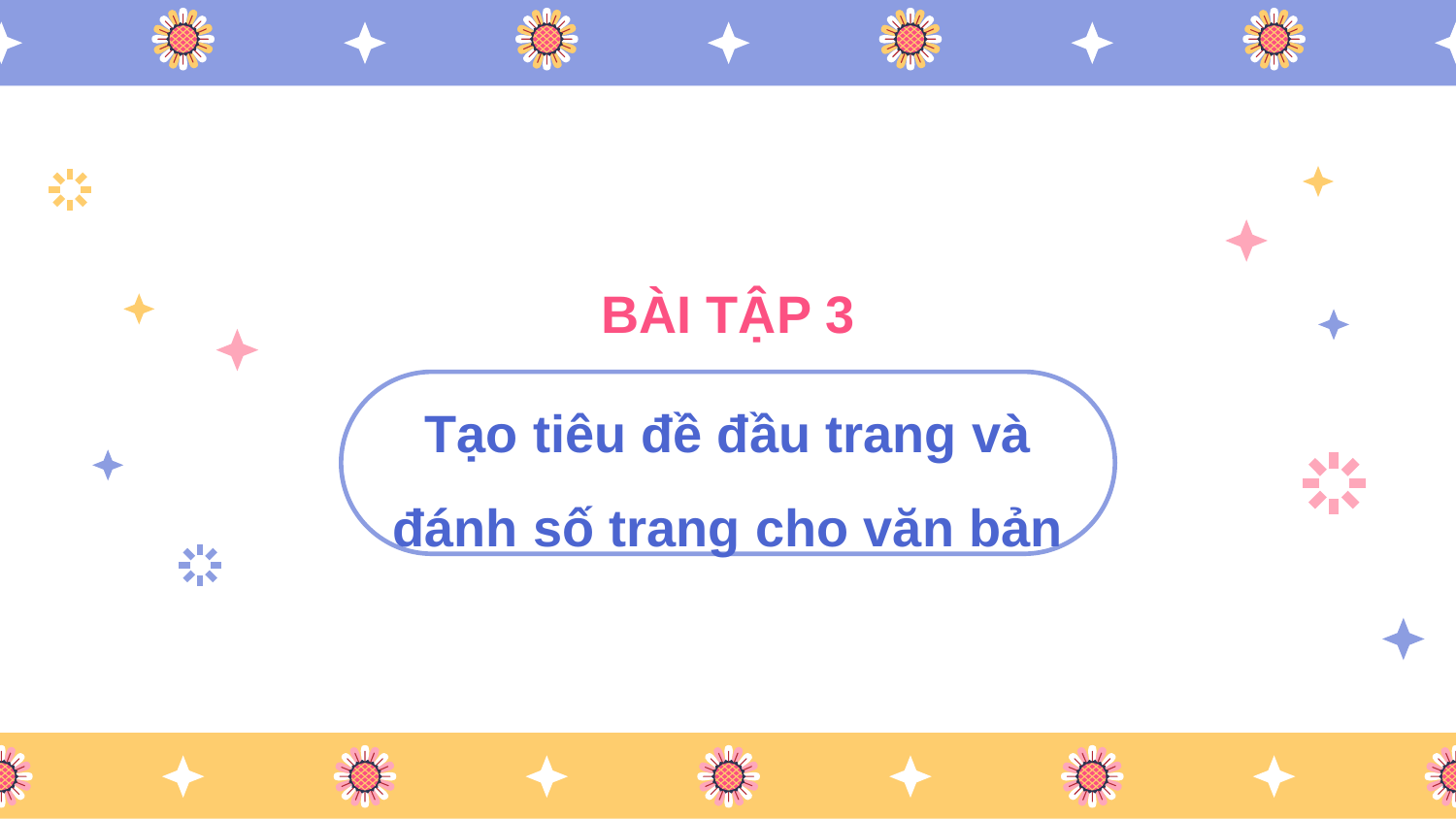

BÀI TẬP 3

Tạo tiêu đề đầu trang và đánh số trang cho văn bản